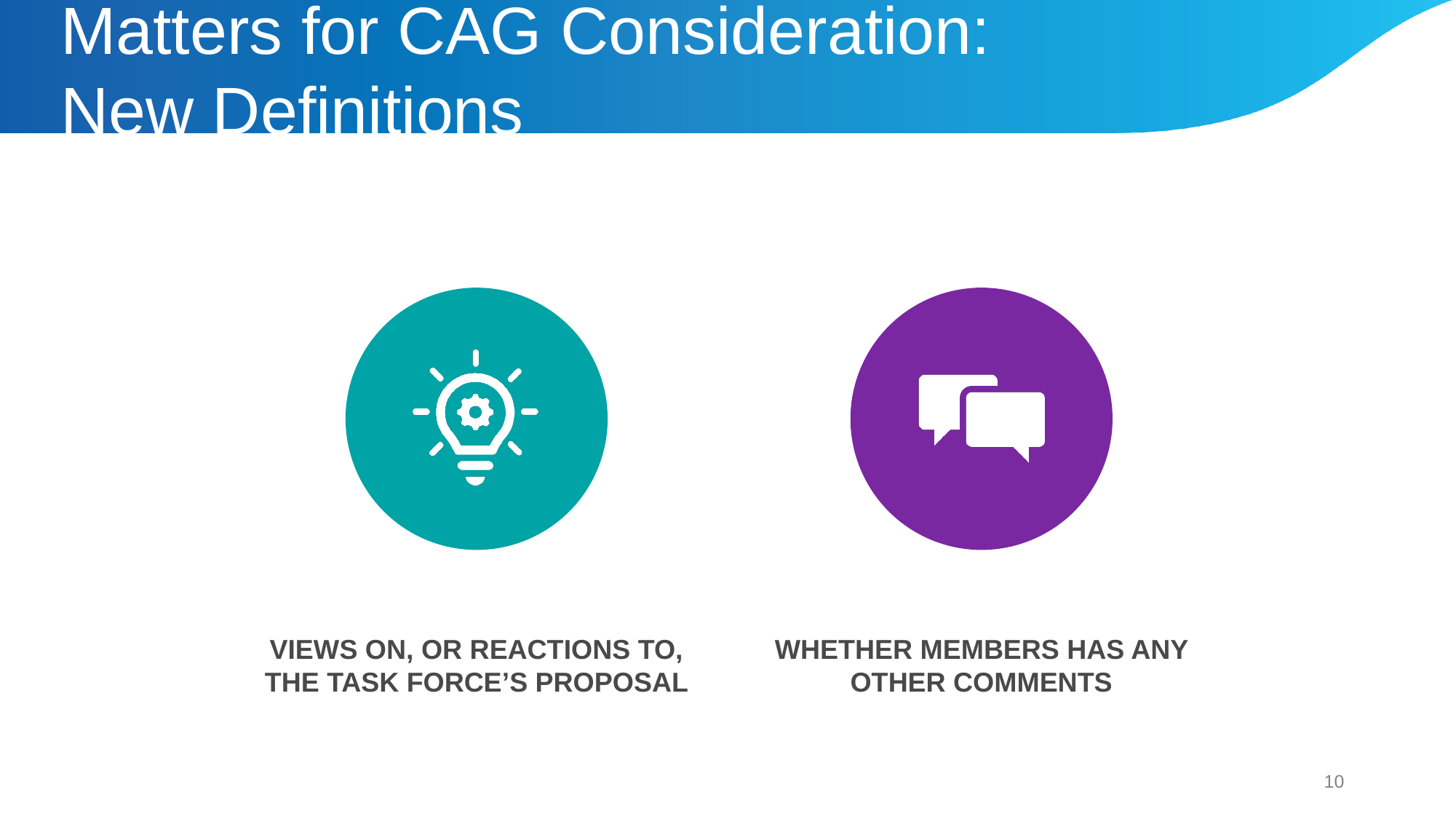

# Matters for CAG Consideration: New Definitions
Views on, or reactions to, the Task Force’s Proposal
Whether members has any other comments
10